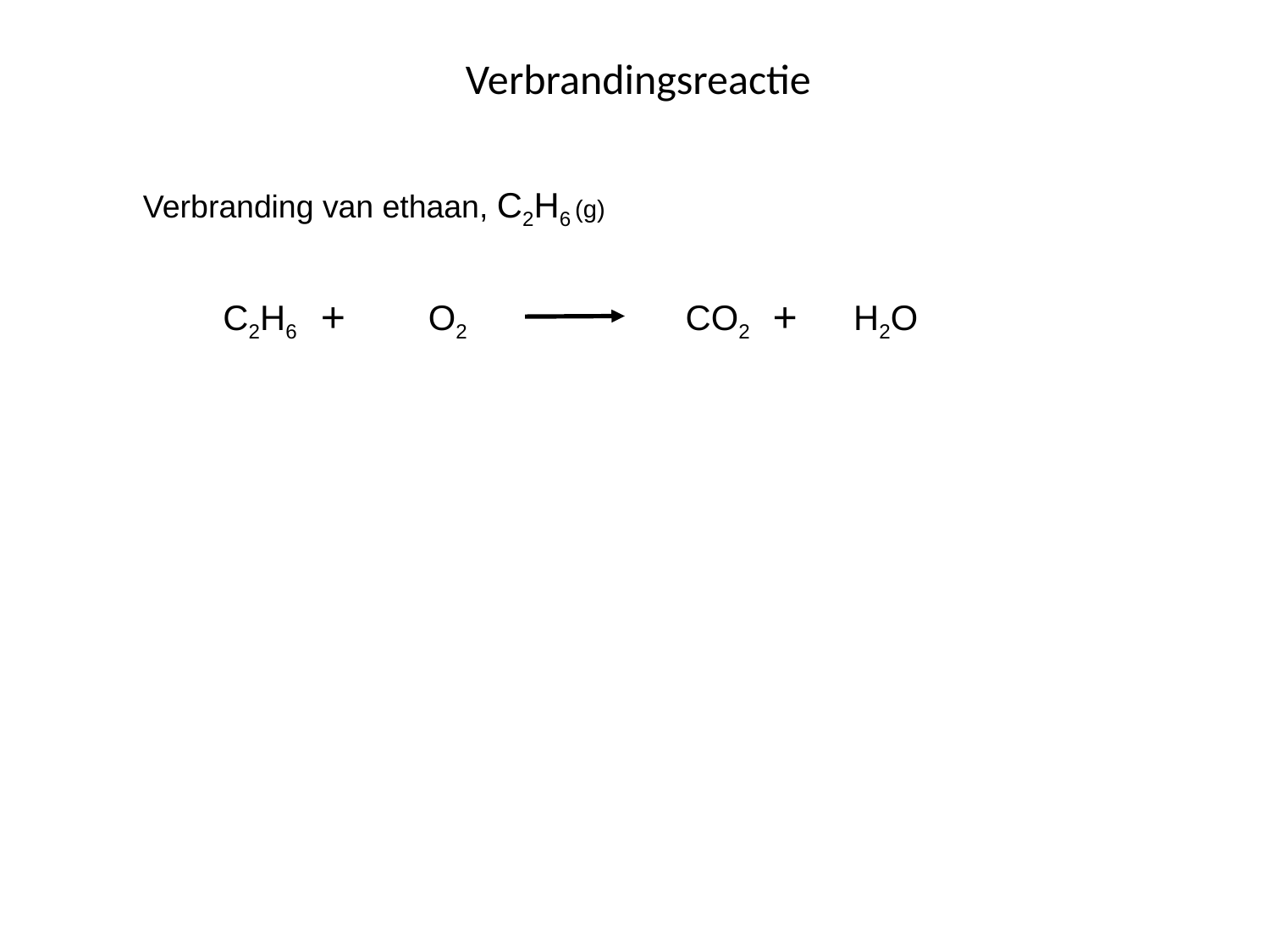

Verbrandingsreactie
Verbranding van ethaan, C2H6 (g)

  2         C2H6      3½          O2                   2 CO2       3 H2O
+
+